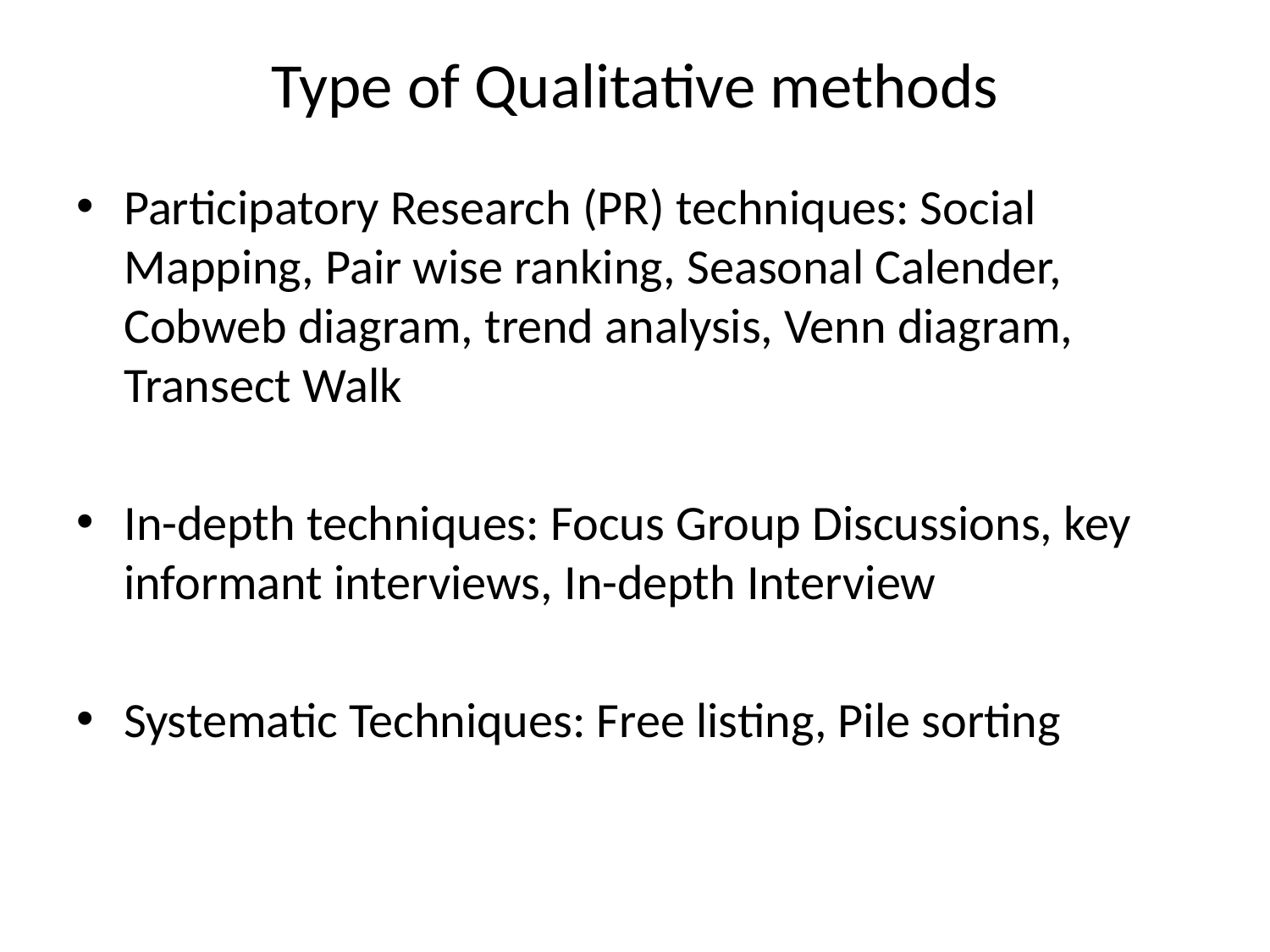

# Type of Qualitative methods
Participatory Research (PR) techniques: Social Mapping, Pair wise ranking, Seasonal Calender, Cobweb diagram, trend analysis, Venn diagram, Transect Walk

In-depth techniques: Focus Group Discussions, key informant interviews, In-depth Interview

Systematic Techniques: Free listing, Pile sorting